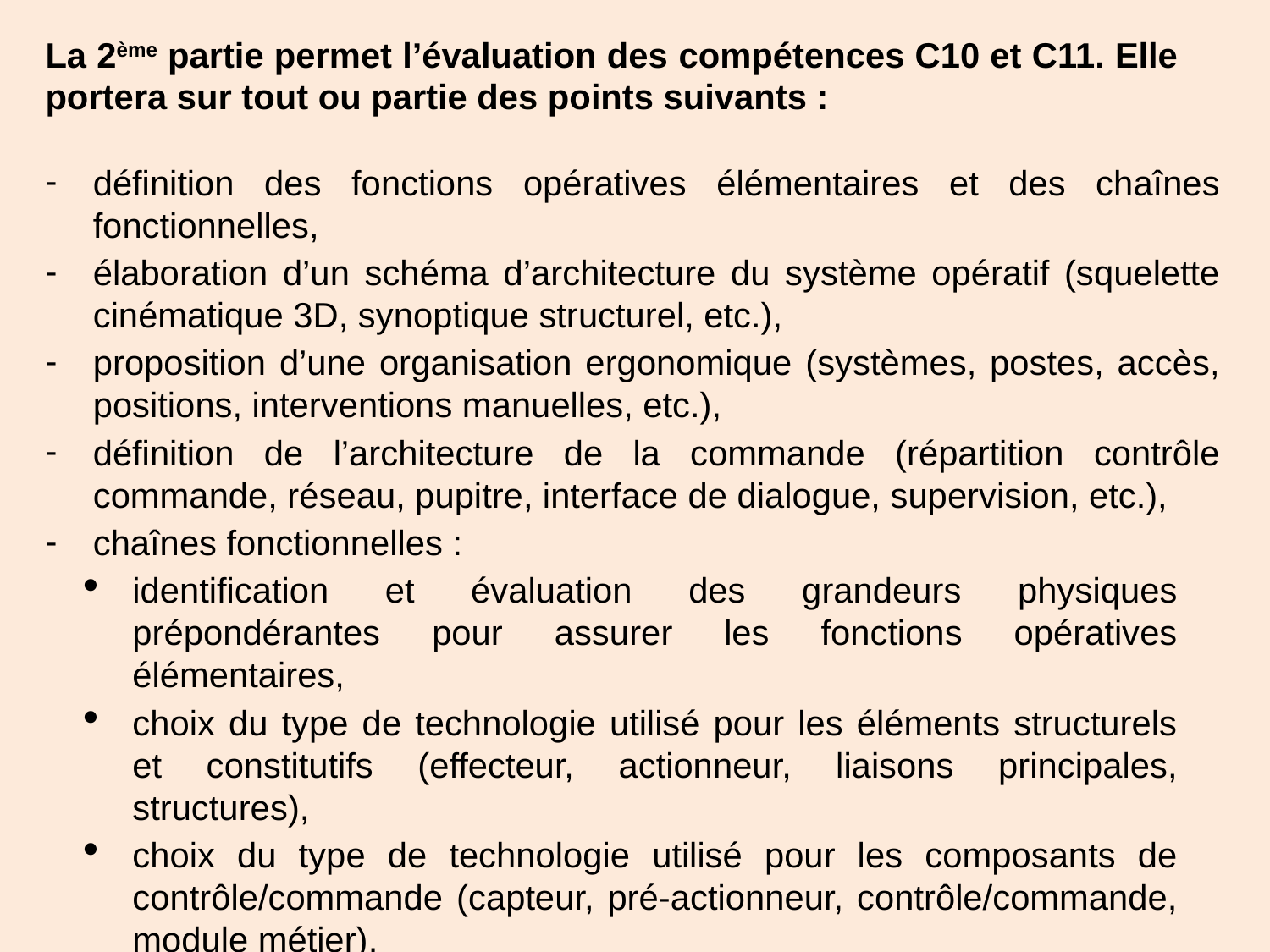

La 2ème partie permet l’évaluation des compétences C10 et C11. Elle portera sur tout ou partie des points suivants :

définition des fonctions opératives élémentaires et des chaînes fonctionnelles,
élaboration d’un schéma d’architecture du système opératif (squelette cinématique 3D, synoptique structurel, etc.),
proposition d’une organisation ergonomique (systèmes, postes, accès, positions, interventions manuelles, etc.),
définition de l’architecture de la commande (répartition contrôle commande, réseau, pupitre, interface de dialogue, supervision, etc.),
chaînes fonctionnelles :
identification et évaluation des grandeurs physiques prépondérantes pour assurer les fonctions opératives élémentaires,
choix du type de technologie utilisé pour les éléments structurels et constitutifs (effecteur, actionneur, liaisons principales, structures),
choix du type de technologie utilisé pour les composants de contrôle/commande (capteur, pré-actionneur, contrôle/commande, module métier),
estimation des coûts.